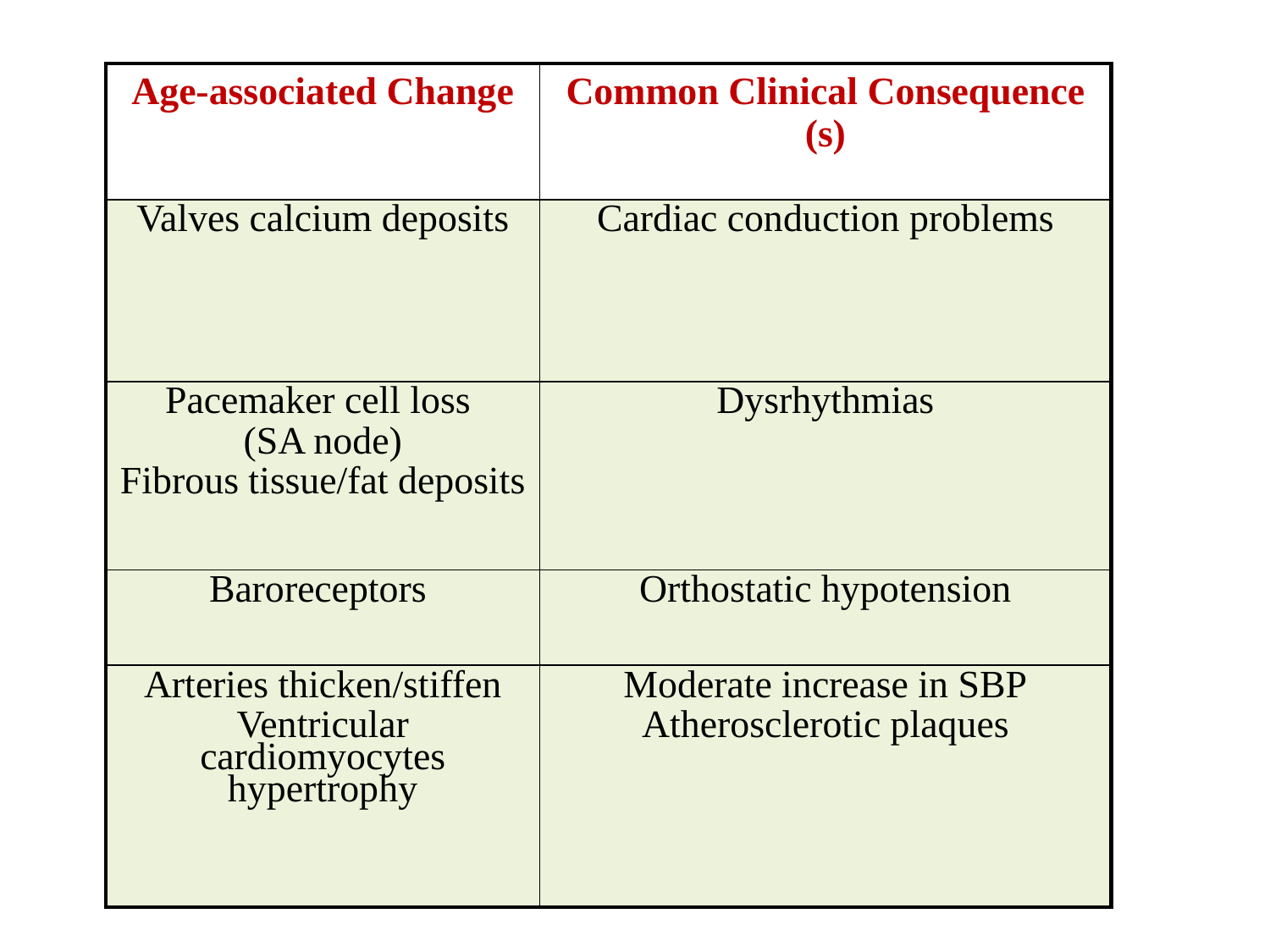

| Age-associated Change | Common Clinical Consequence (s) |
| --- | --- |
| Valves calcium deposits | Cardiac conduction problems |
| Pacemaker cell loss (SA node) Fibrous tissue/fat deposits | Dysrhythmias |
| Baroreceptors | Orthostatic hypotension |
| Arteries thicken/stiffen Ventricular cardiomyocytes hypertrophy | Moderate increase in SBP Atherosclerotic plaques |